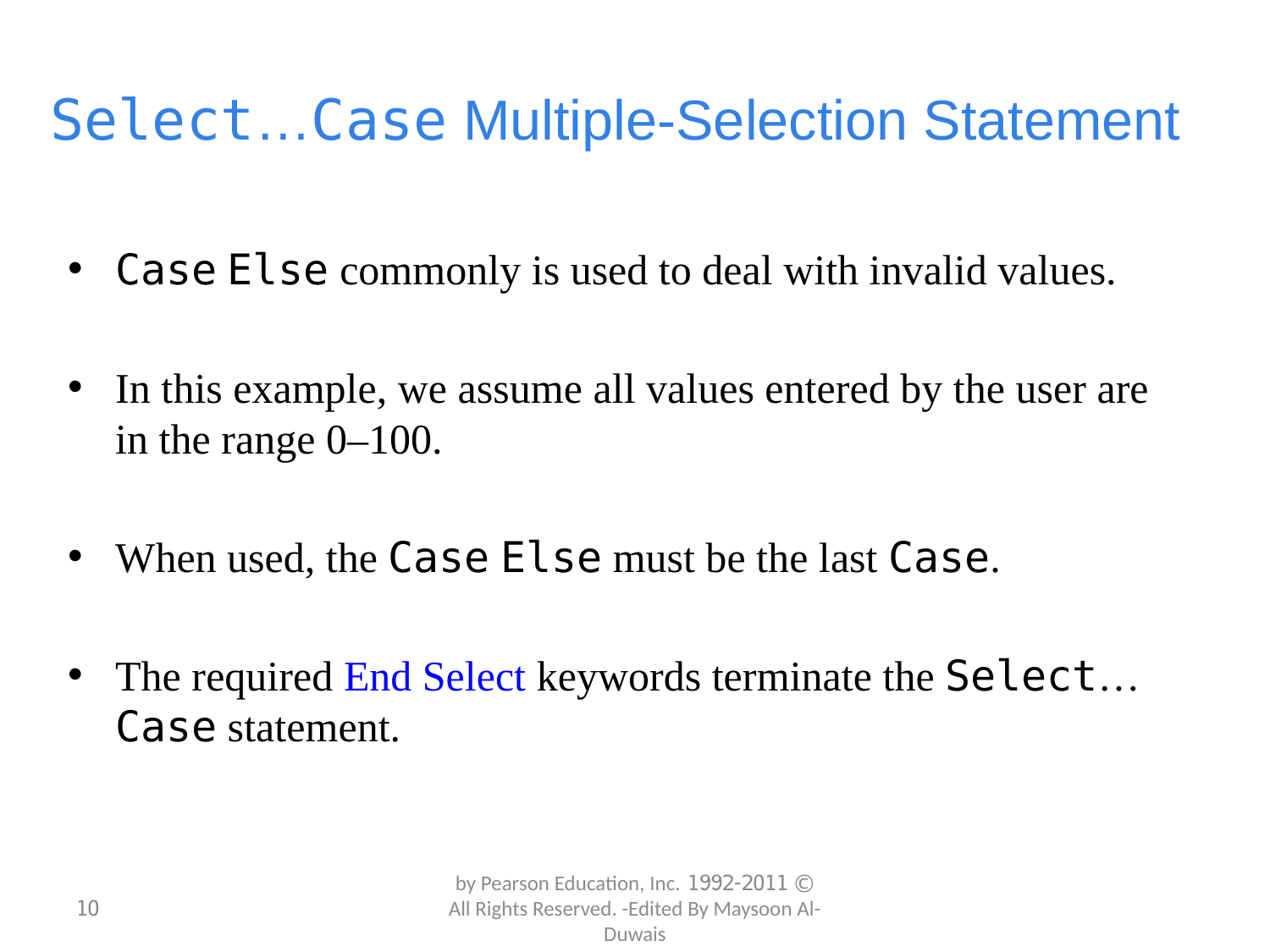

# Select…Case Multiple-Selection Statement
Case Else commonly is used to deal with invalid values.

In this example, we assume all values entered by the user are in the range 0–100.

When used, the Case Else must be the last Case.

The required End Select keywords terminate the Select…Case statement.

10
© 1992-2011 by Pearson Education, Inc. All Rights Reserved. -Edited By Maysoon Al-Duwais